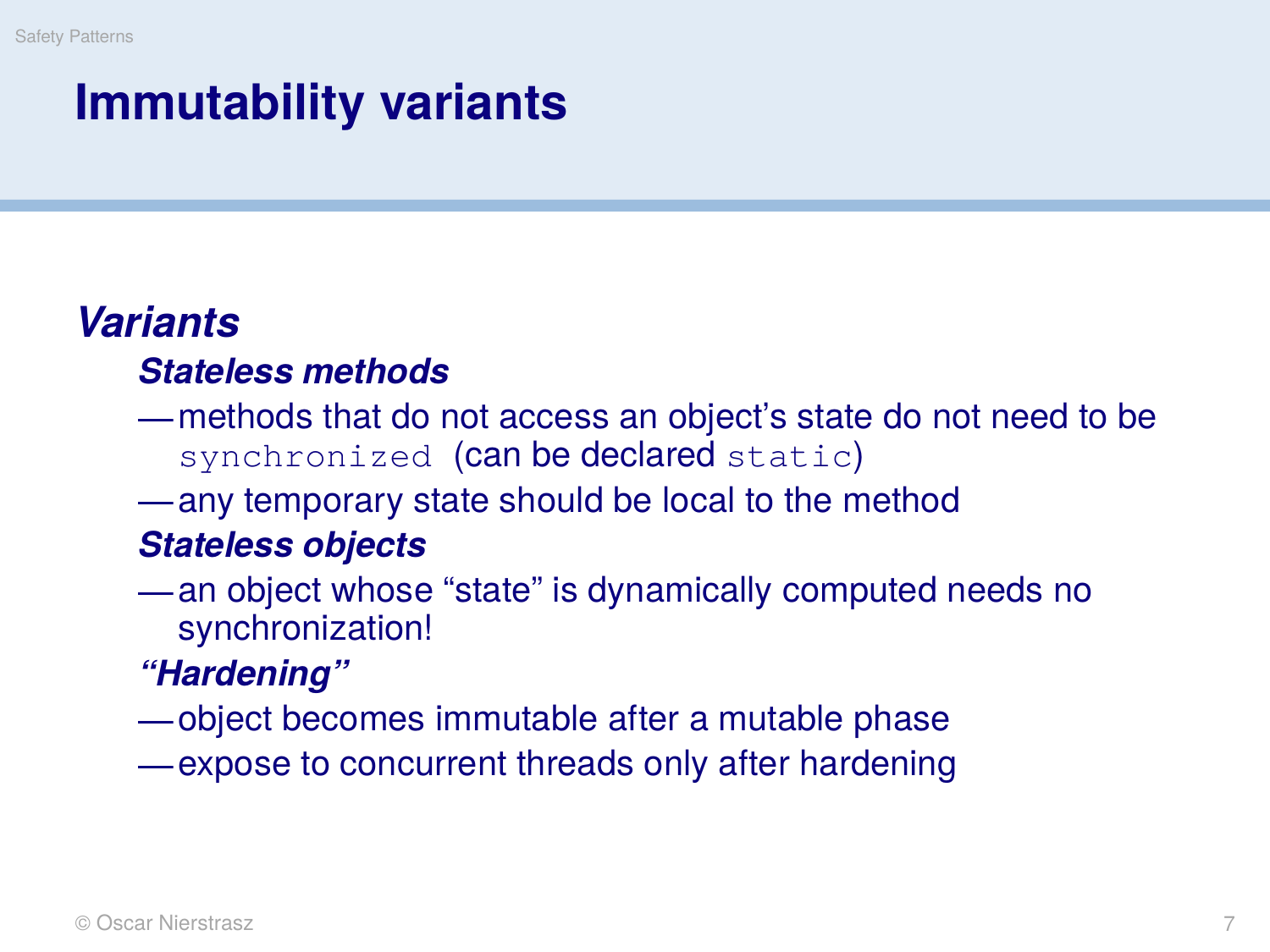

Safety Patterns
# Immutability variants
Variants
Stateless methods
methods that do not access an object’s state do not need to be synchronized (can be declared static)
any temporary state should be local to the method
Stateless objects
an object whose “state” is dynamically computed needs no synchronization!
“Hardening”
object becomes immutable after a mutable phase
expose to concurrent threads only after hardening
© Oscar Nierstrasz
7